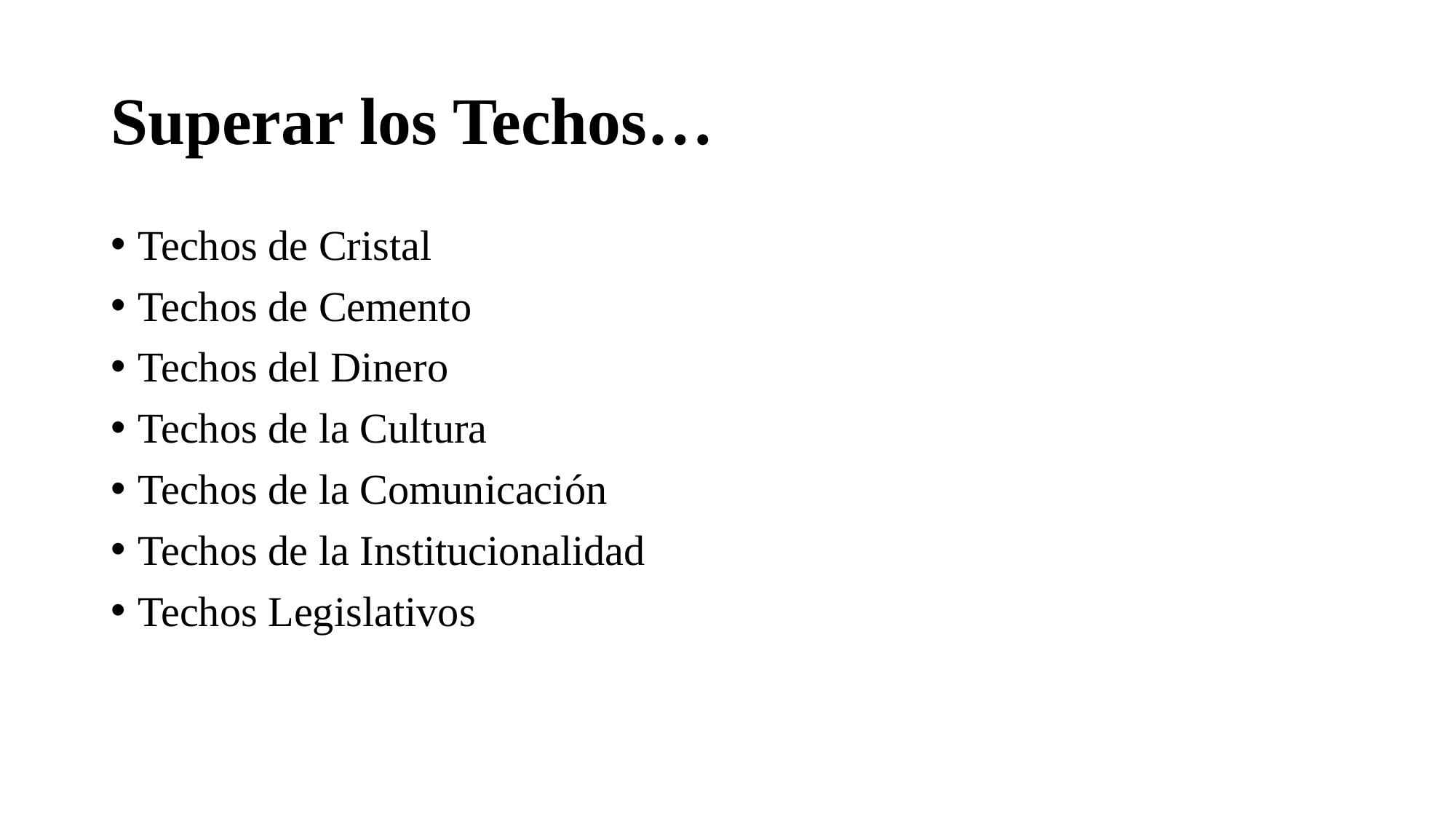

# Superar los Techos…
Techos de Cristal
Techos de Cemento
Techos del Dinero
Techos de la Cultura
Techos de la Comunicación
Techos de la Institucionalidad
Techos Legislativos